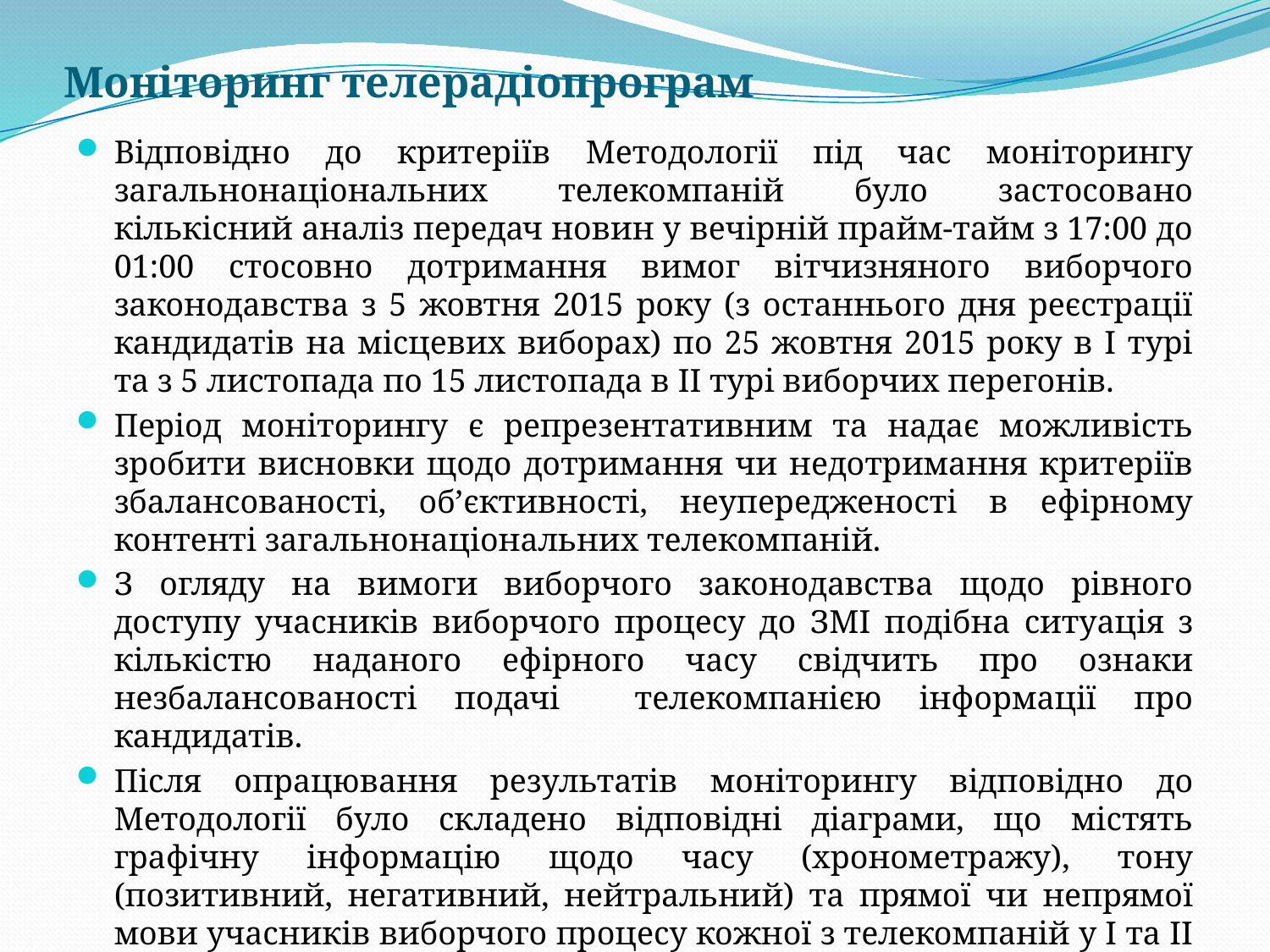

# Моніторинг телерадіопрограм
Відповідно до критеріїв Методології під час моніторингу загальнонаціональних телекомпаній було застосовано кількісний аналіз передач новин у вечірній прайм-тайм з 17:00 до 01:00 стосовно дотримання вимог вітчизняного виборчого законодавства з 5 жовтня 2015 року (з останнього дня реєстрації кандидатів на місцевих виборах) по 25 жовтня 2015 року в І турі та з 5 листопада по 15 листопада в ІІ турі виборчих перегонів.
Період моніторингу є репрезентативним та надає можливість зробити висновки щодо дотримання чи недотримання критеріїв збалансованості, об’єктивності, неупередженості в ефірному контенті загальнонаціональних телекомпаній.
З огляду на вимоги виборчого законодавства щодо рівного доступу учасників виборчого процесу до ЗМІ подібна ситуація з кількістю наданого ефірного часу свідчить про ознаки незбалансованості подачі  телекомпанією інформації про кандидатів.
Після опрацювання результатів моніторингу відповідно до Методології було складено відповідні діаграми, що містять графічну інформацію щодо часу (хронометражу), тону (позитивний, негативний, нейтральний) та прямої чи непрямої мови учасників виборчого процесу кожної з телекомпаній у І та ІІ турах місцевих виборів окремо (див. Звіт).